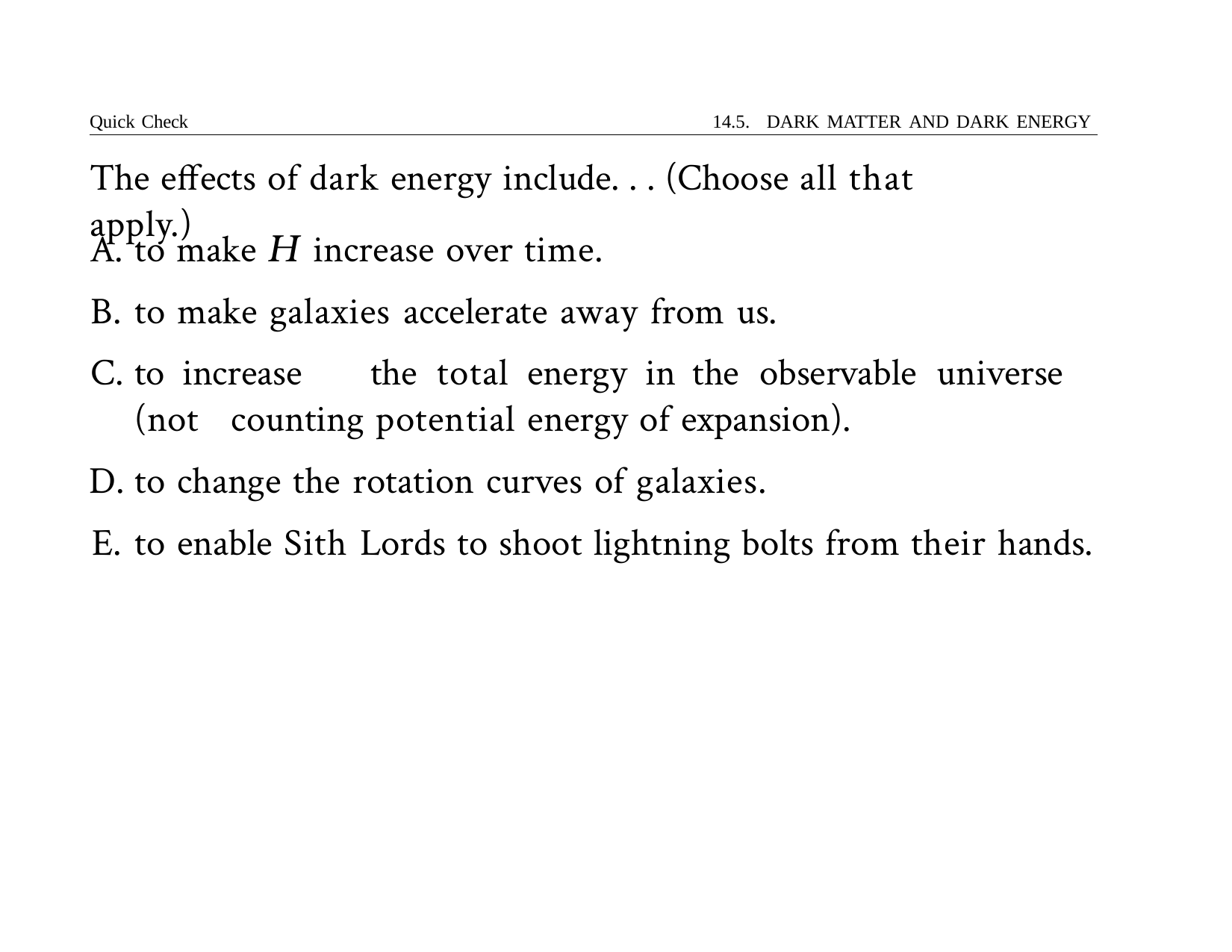

Quick Check	14.5.  DARK MATTER AND DARK ENERGY

# The effects of dark energy include. . . (Choose all that apply.)
to make H increase over time.
to make galaxies accelerate away from us.
to	increase	the	total	energy	in	the	observable	universe	(not 	counting potential energy of expansion).
to change the rotation curves of galaxies.
to enable Sith Lords to shoot lightning bolts from their hands.